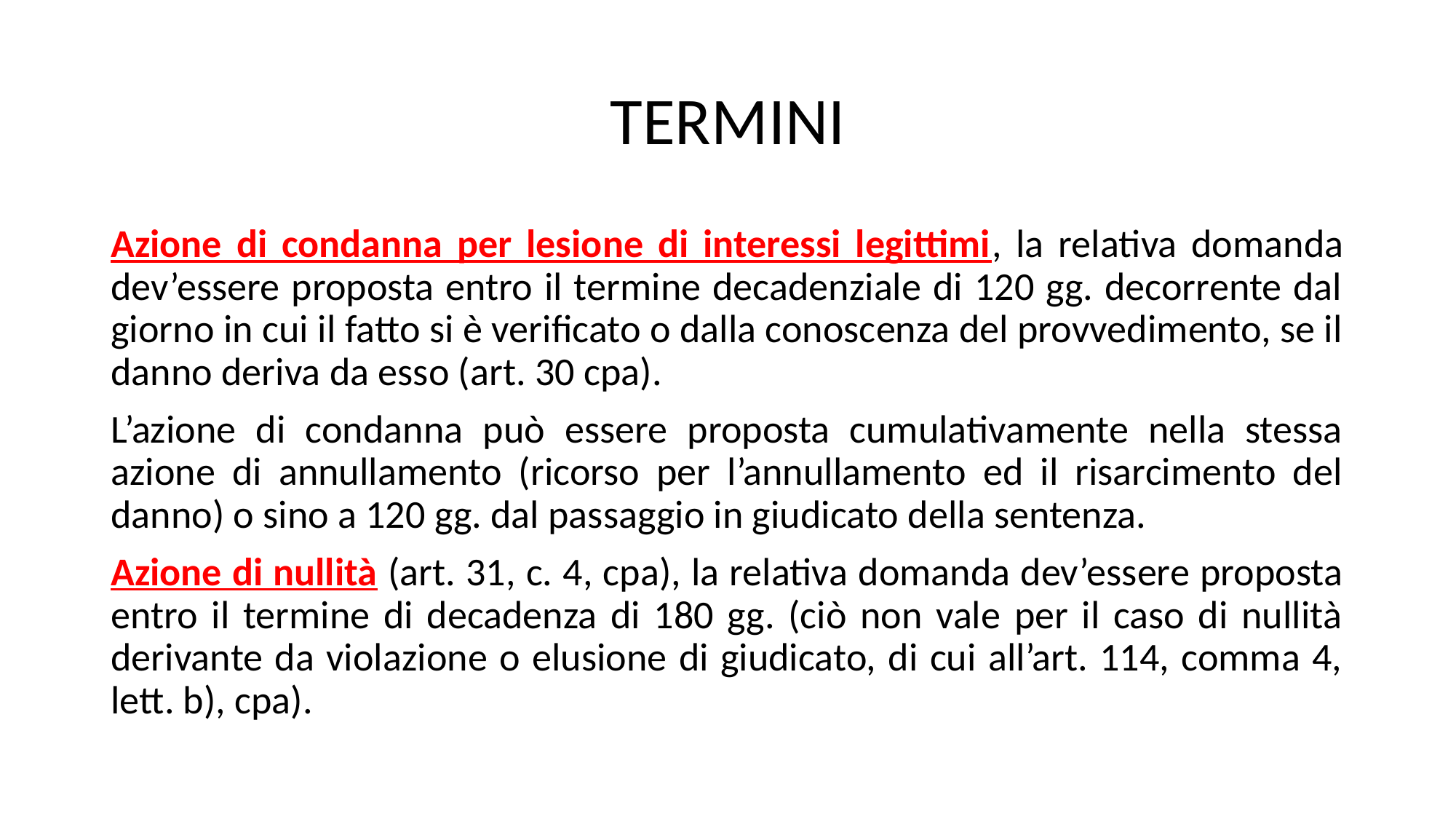

# TERMINI
Azione di condanna per lesione di interessi legittimi, la relativa domanda dev’essere proposta entro il termine decadenziale di 120 gg. decorrente dal giorno in cui il fatto si è verificato o dalla conoscenza del provvedimento, se il danno deriva da esso (art. 30 cpa).
L’azione di condanna può essere proposta cumulativamente nella stessa azione di annullamento (ricorso per l’annullamento ed il risarcimento del danno) o sino a 120 gg. dal passaggio in giudicato della sentenza.
Azione di nullità (art. 31, c. 4, cpa), la relativa domanda dev’essere proposta entro il termine di decadenza di 180 gg. (ciò non vale per il caso di nullità derivante da violazione o elusione di giudicato, di cui all’art. 114, comma 4, lett. b), cpa).